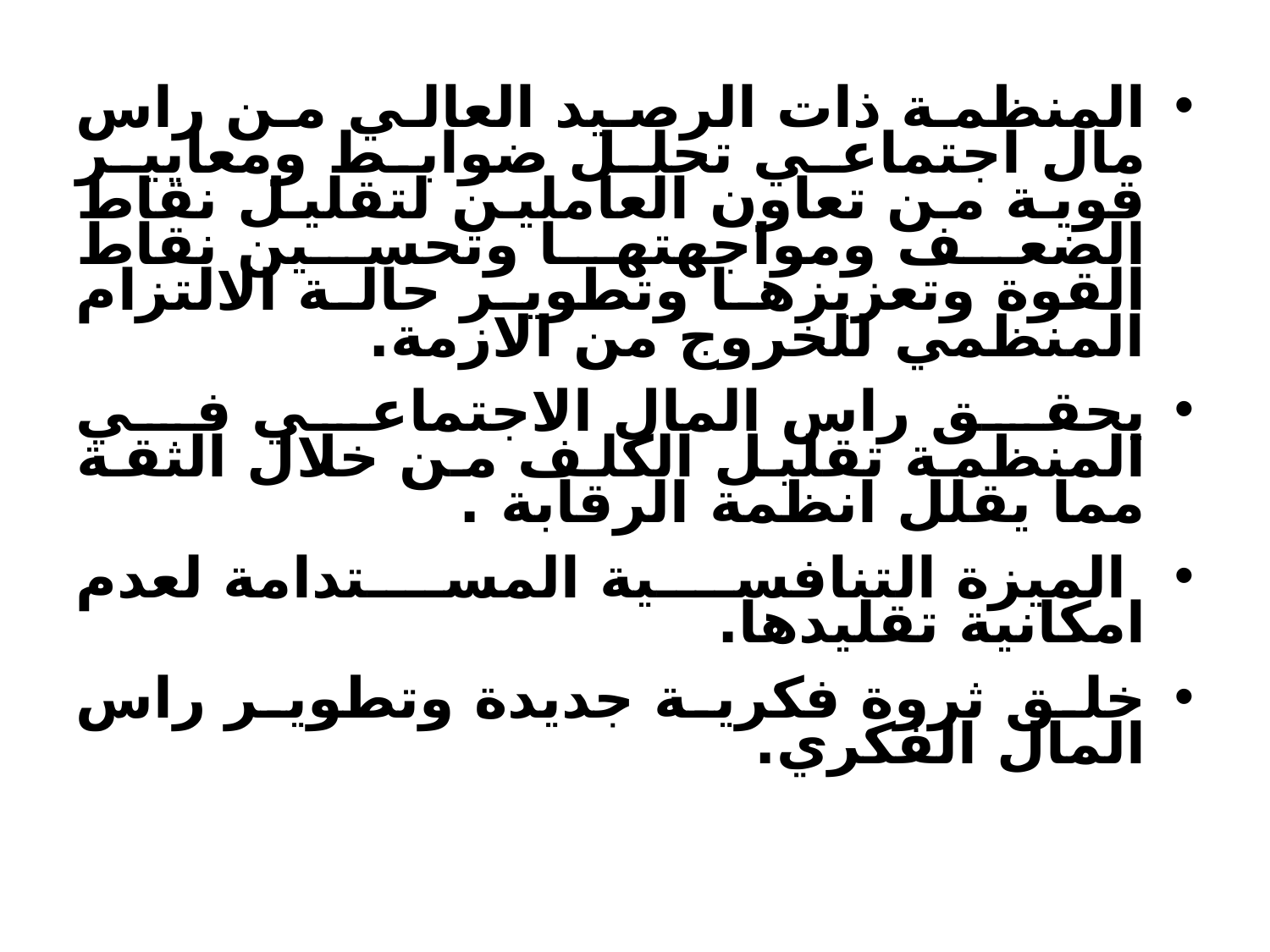

المنظمة ذات الرصيد العالي من راس مال اجتماعي تحلل ضوابط ومعايير قوية من تعاون العاملين لتقليل نقاط الضعف ومواجهتها وتحسين نقاط القوة وتعزيزها وتطوير حالة الالتزام المنظمي للخروج من الازمة.
يحقق راس المال الاجتماعي في المنظمة تقليل الكلف من خلال الثقة مما يقلل انظمة الرقابة .
 الميزة التنافسية المستدامة لعدم امكانية تقليدها.
خلق ثروة فكرية جديدة وتطوير راس المال الفكري.